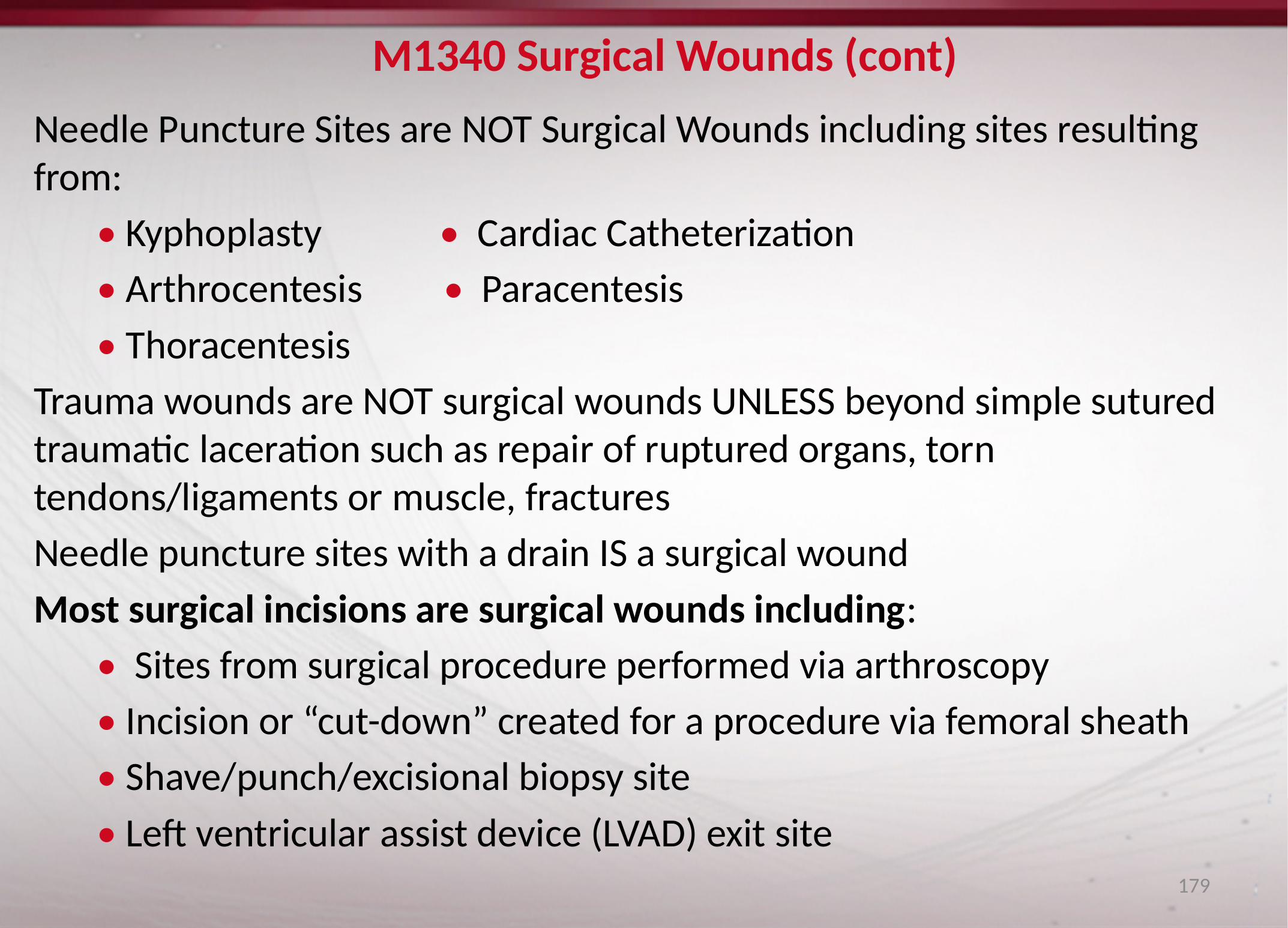

# M1340 Surgical Wounds (cont)
Needle Puncture Sites are NOT Surgical Wounds including sites resulting from:
• Kyphoplasty             •  Cardiac Catheterization
• Arthrocentesis         •  Paracentesis
• Thoracentesis
Trauma wounds are NOT surgical wounds UNLESS beyond simple sutured traumatic laceration such as repair of ruptured organs, torn tendons/ligaments or muscle, fractures
Needle puncture sites with a drain IS a surgical wound
Most surgical incisions are surgical wounds including:
•  Sites from surgical procedure performed via arthroscopy
• Incision or “cut-down” created for a procedure via femoral sheath
• Shave/punch/excisional biopsy site
• Left ventricular assist device (LVAD) exit site
179